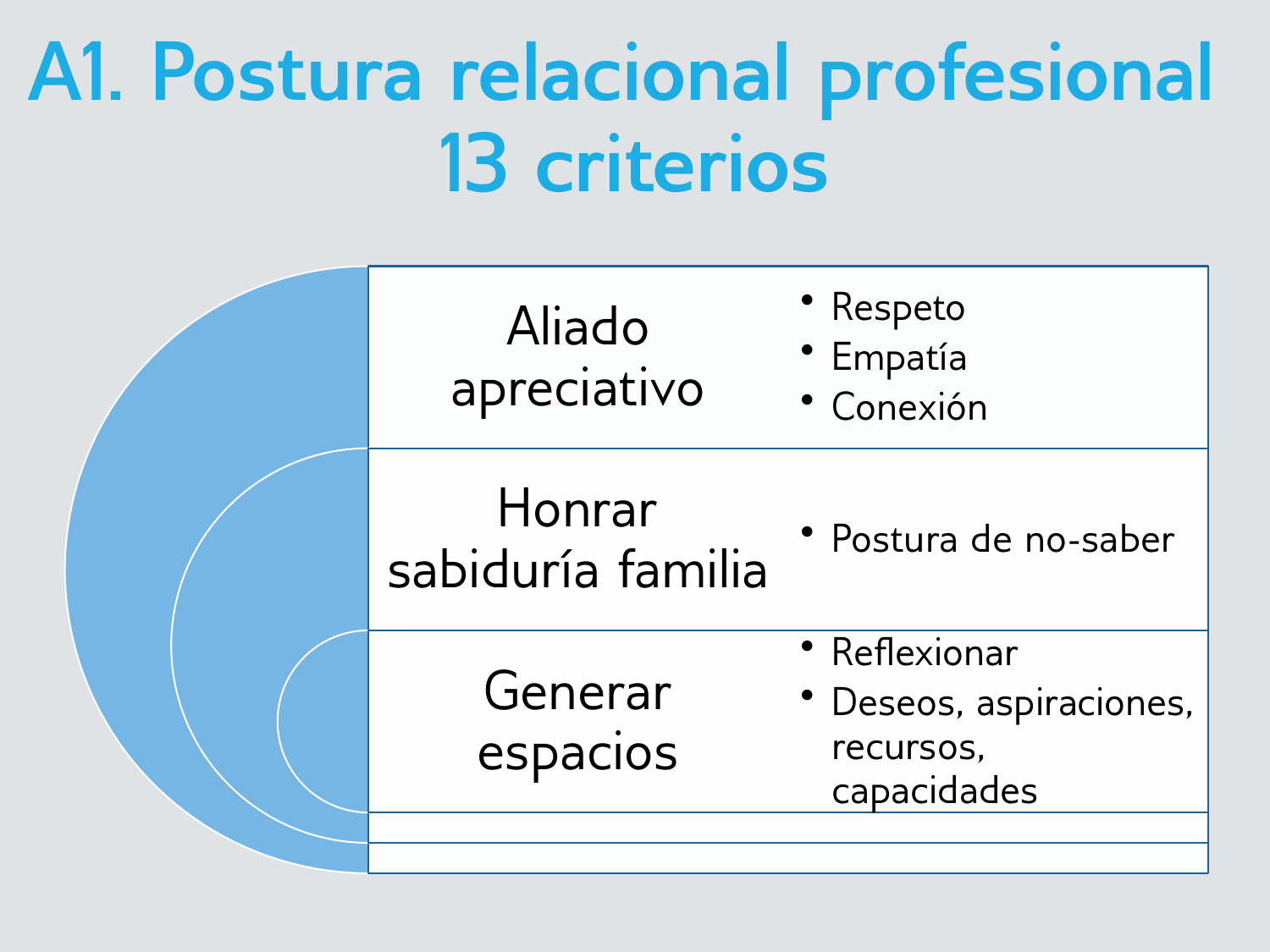

A1. Postura relacional profesional
13 criterios
Aliado apreciativo
Honrar sabiduría familia
Generar espacios
Respeto
Empatía
Conexión
Postura de no-saber
Reflexionar
Deseos, aspiraciones, recursos, capacidades